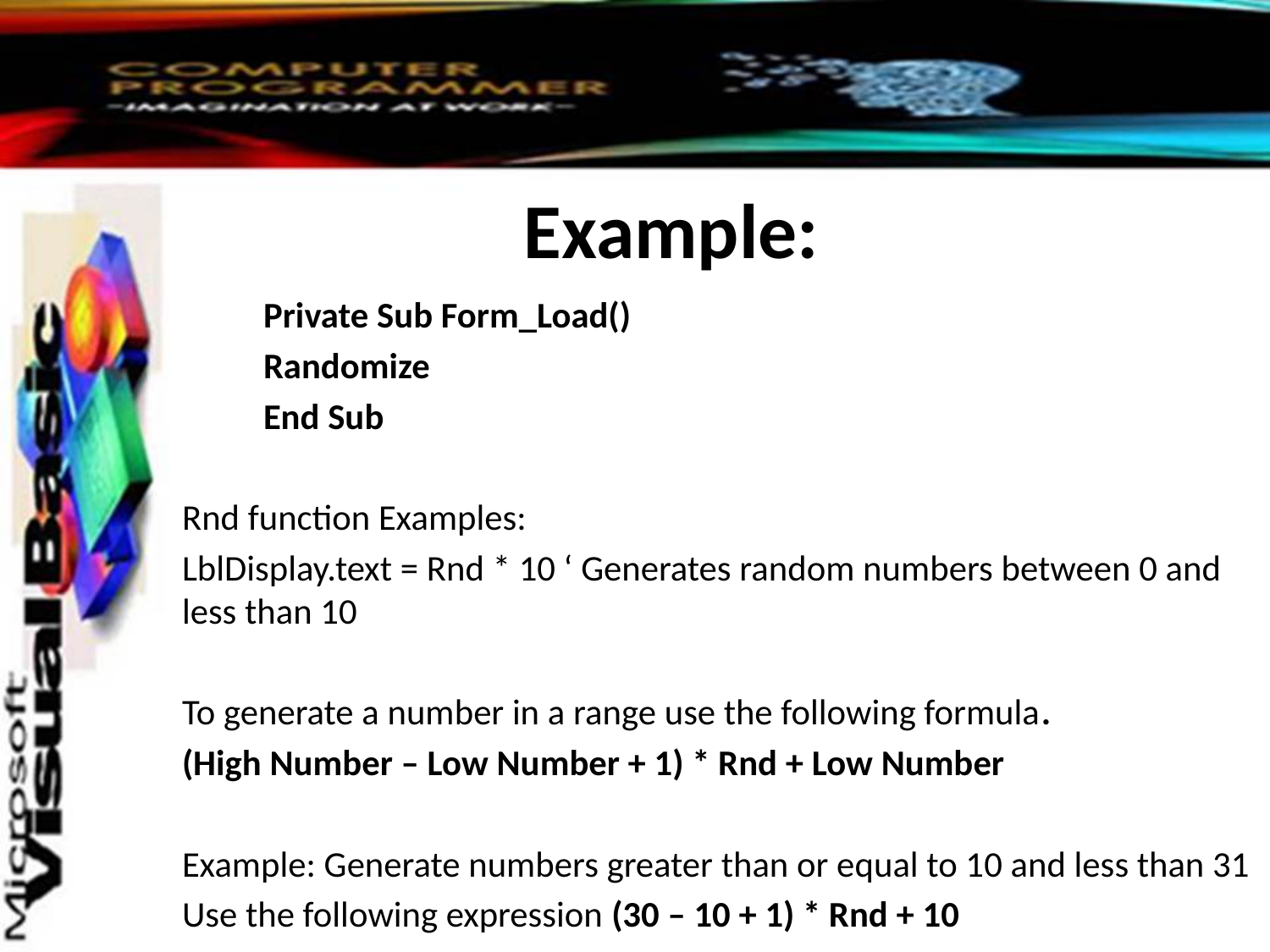

# Example:
	Private Sub Form_Load()
		Randomize
	End Sub

Rnd function Examples:
LblDisplay.text = Rnd * 10 ‘ Generates random numbers between 0 and less than 10

To generate a number in a range use the following formula.
(High Number – Low Number + 1) * Rnd + Low Number

Example: Generate numbers greater than or equal to 10 and less than 31
Use the following expression (30 – 10 + 1) * Rnd + 10